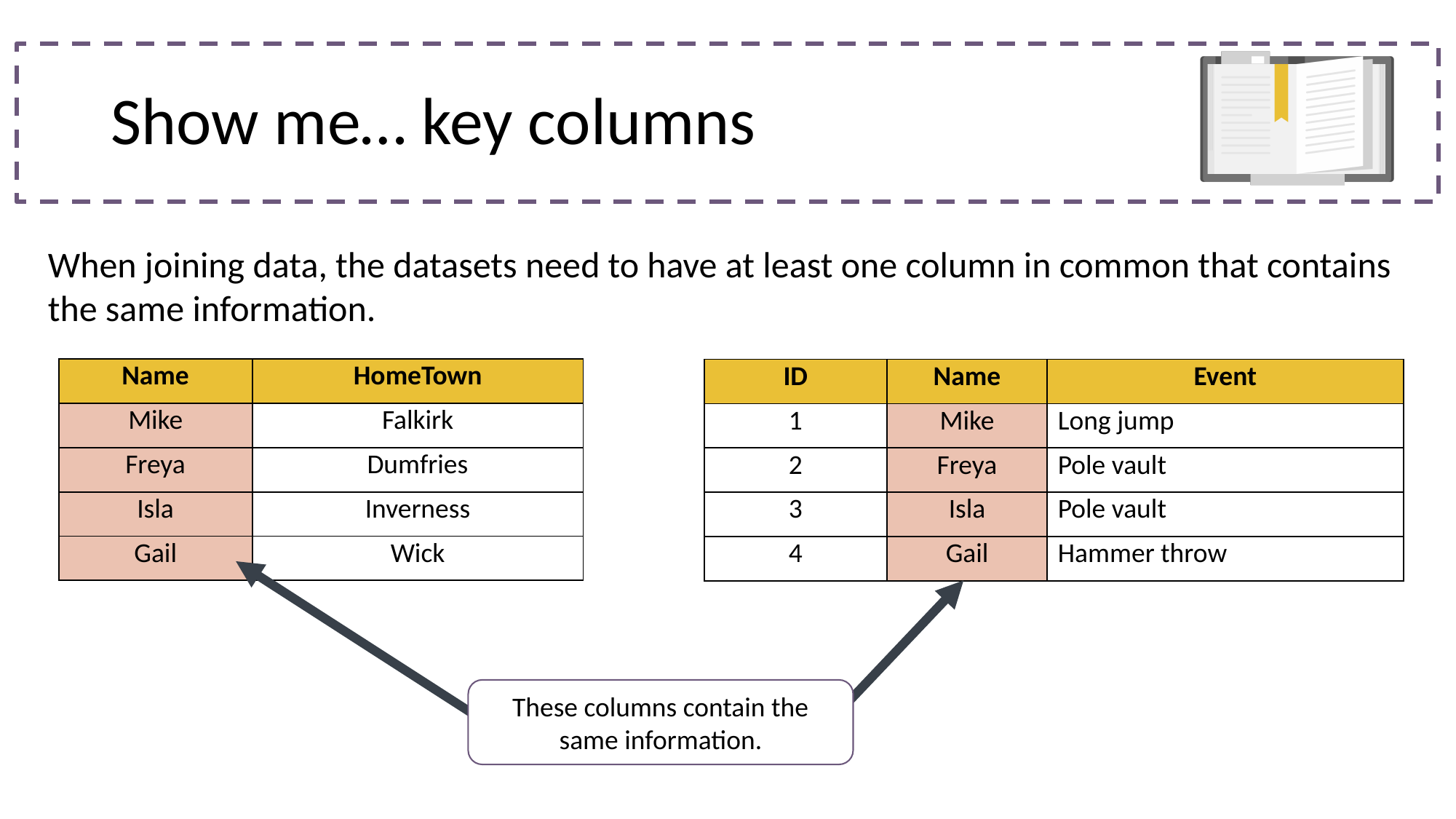

# Show me… key columns
When joining data, the datasets need to have at least one column in common that contains the same information.
| Name | HomeTown |
| --- | --- |
| Mike | Falkirk |
| Freya | Dumfries |
| Isla | Inverness |
| Gail | Wick |
| ID | Name | Event |
| --- | --- | --- |
| 1 | Mike | Long jump |
| 2 | Freya | Pole vault |
| 3 | Isla | Pole vault |
| 4 | Gail | Hammer throw |
These columns contain the same information.